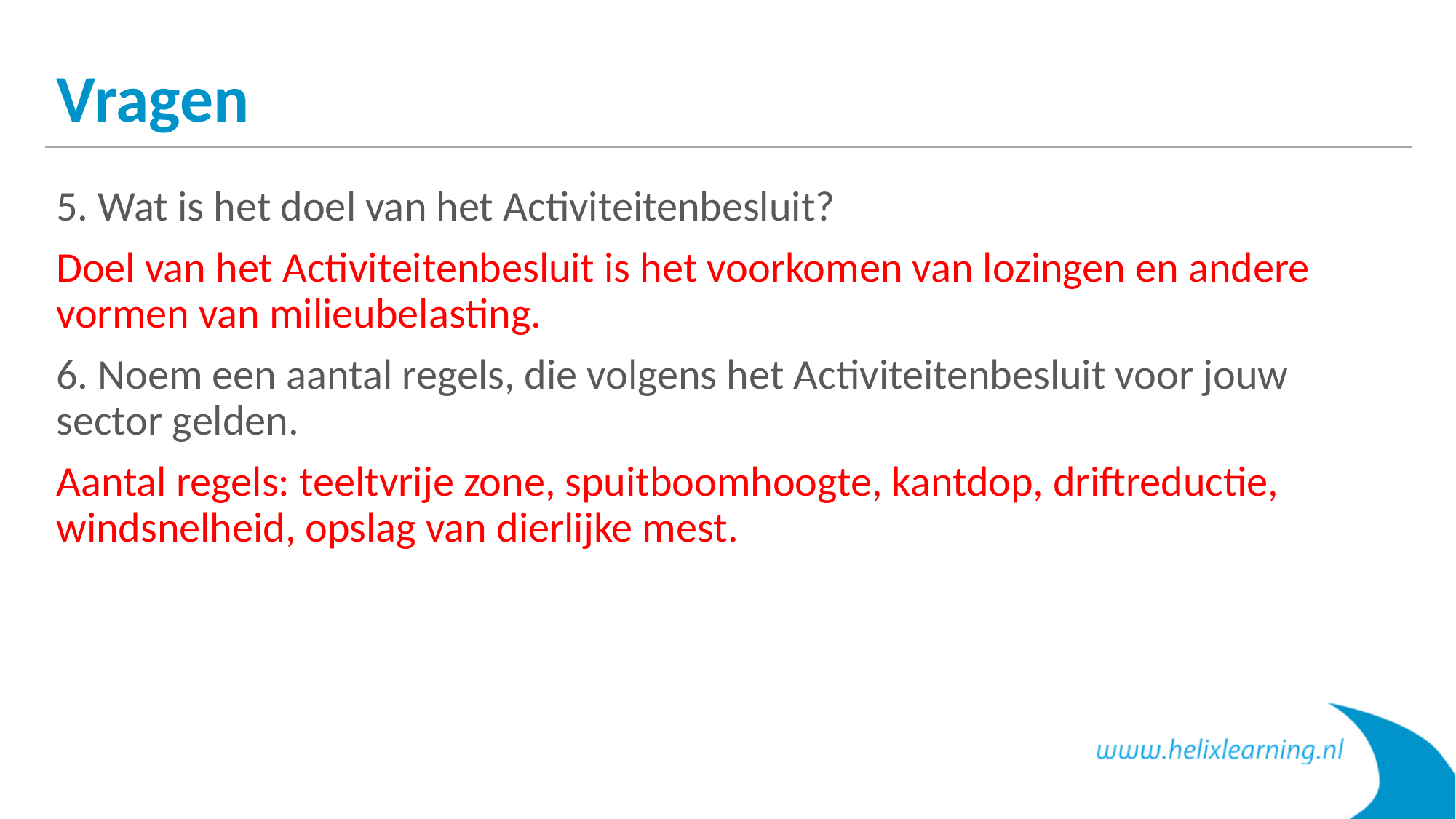

# Vragen
5. Wat is het doel van het Activiteitenbesluit?
Doel van het Activiteitenbesluit is het voorkomen van lozingen en andere vormen van milieubelasting.
6. Noem een aantal regels, die volgens het Activiteitenbesluit voor jouw sector gelden.
Aantal regels: teeltvrije zone, spuitboomhoogte, kantdop, driftreductie, windsnelheid, opslag van dierlijke mest.